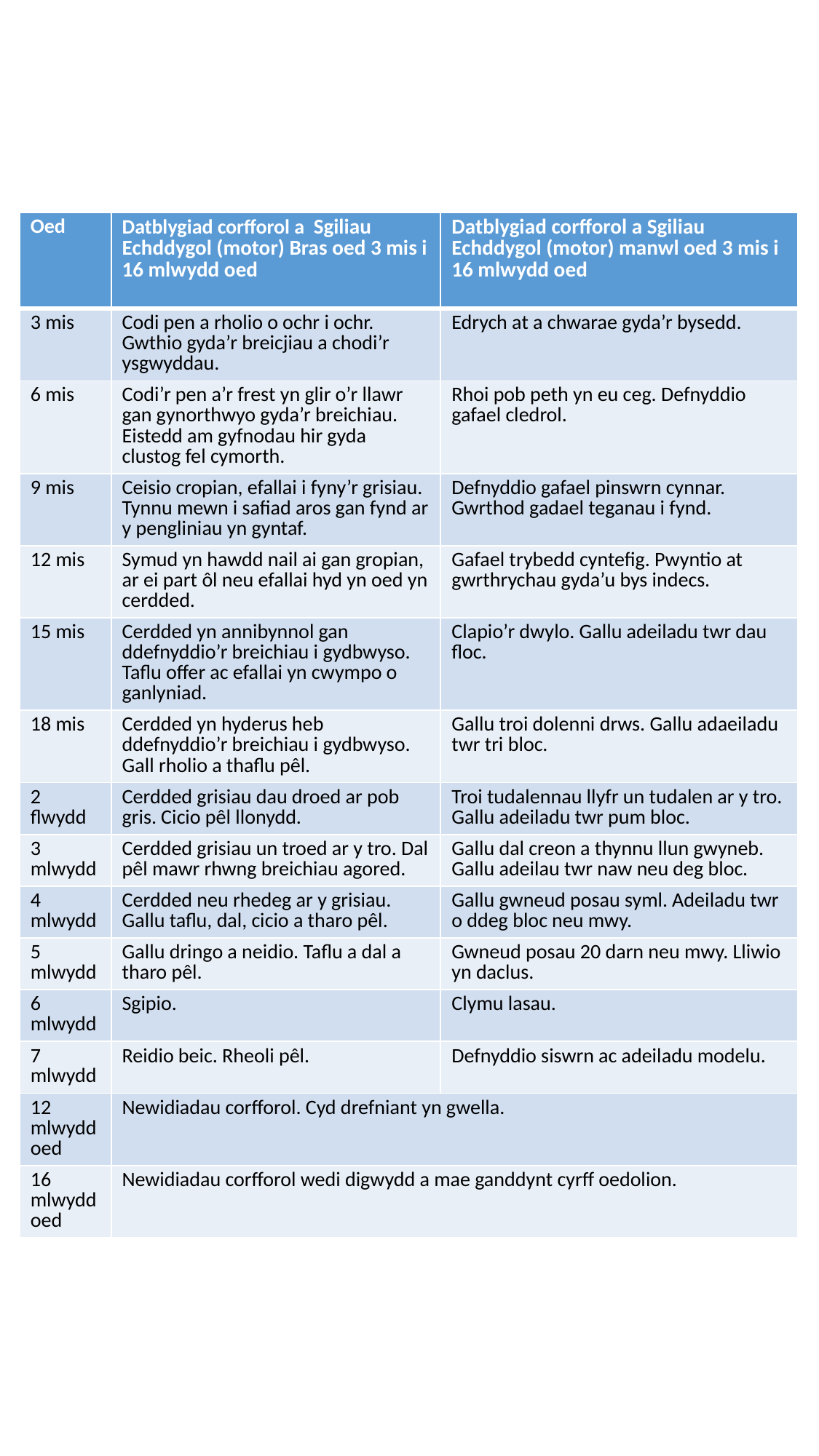

| Oed | Datblygiad corfforol a Sgiliau Echddygol (motor) Bras oed 3 mis i 16 mlwydd oed | Datblygiad corfforol a Sgiliau Echddygol (motor) manwl oed 3 mis i 16 mlwydd oed |
| --- | --- | --- |
| 3 mis | Codi pen a rholio o ochr i ochr. Gwthio gyda’r breicjiau a chodi’r ysgwyddau. | Edrych at a chwarae gyda’r bysedd. |
| 6 mis | Codi’r pen a’r frest yn glir o’r llawr gan gynorthwyo gyda’r breichiau. Eistedd am gyfnodau hir gyda clustog fel cymorth. | Rhoi pob peth yn eu ceg. Defnyddio gafael cledrol. |
| 9 mis | Ceisio cropian, efallai i fyny’r grisiau. Tynnu mewn i safiad aros gan fynd ar y pengliniau yn gyntaf. | Defnyddio gafael pinswrn cynnar. Gwrthod gadael teganau i fynd. |
| 12 mis | Symud yn hawdd nail ai gan gropian, ar ei part ôl neu efallai hyd yn oed yn cerdded. | Gafael trybedd cyntefig. Pwyntio at gwrthrychau gyda’u bys indecs. |
| 15 mis | Cerdded yn annibynnol gan ddefnyddio’r breichiau i gydbwyso. Taflu offer ac efallai yn cwympo o ganlyniad. | Clapio’r dwylo. Gallu adeiladu twr dau floc. |
| 18 mis | Cerdded yn hyderus heb ddefnyddio’r breichiau i gydbwyso. Gall rholio a thaflu pêl. | Gallu troi dolenni drws. Gallu adaeiladu twr tri bloc. |
| 2 flwydd | Cerdded grisiau dau droed ar pob gris. Cicio pêl llonydd. | Troi tudalennau llyfr un tudalen ar y tro. Gallu adeiladu twr pum bloc. |
| 3 mlwydd | Cerdded grisiau un troed ar y tro. Dal pêl mawr rhwng breichiau agored. | Gallu dal creon a thynnu llun gwyneb. Gallu adeilau twr naw neu deg bloc. |
| 4 mlwydd | Cerdded neu rhedeg ar y grisiau. Gallu taflu, dal, cicio a tharo pêl. | Gallu gwneud posau syml. Adeiladu twr o ddeg bloc neu mwy. |
| 5 mlwydd | Gallu dringo a neidio. Taflu a dal a tharo pêl. | Gwneud posau 20 darn neu mwy. Lliwio yn daclus. |
| 6 mlwydd | Sgipio. | Clymu lasau. |
| 7 mlwydd | Reidio beic. Rheoli pêl. | Defnyddio siswrn ac adeiladu modelu. |
| 12 mlwydd oed | Newidiadau corfforol. Cyd drefniant yn gwella. |  |
| 16 mlwydd oed | Newidiadau corfforol wedi digwydd a mae ganddynt cyrff oedolion. |  |